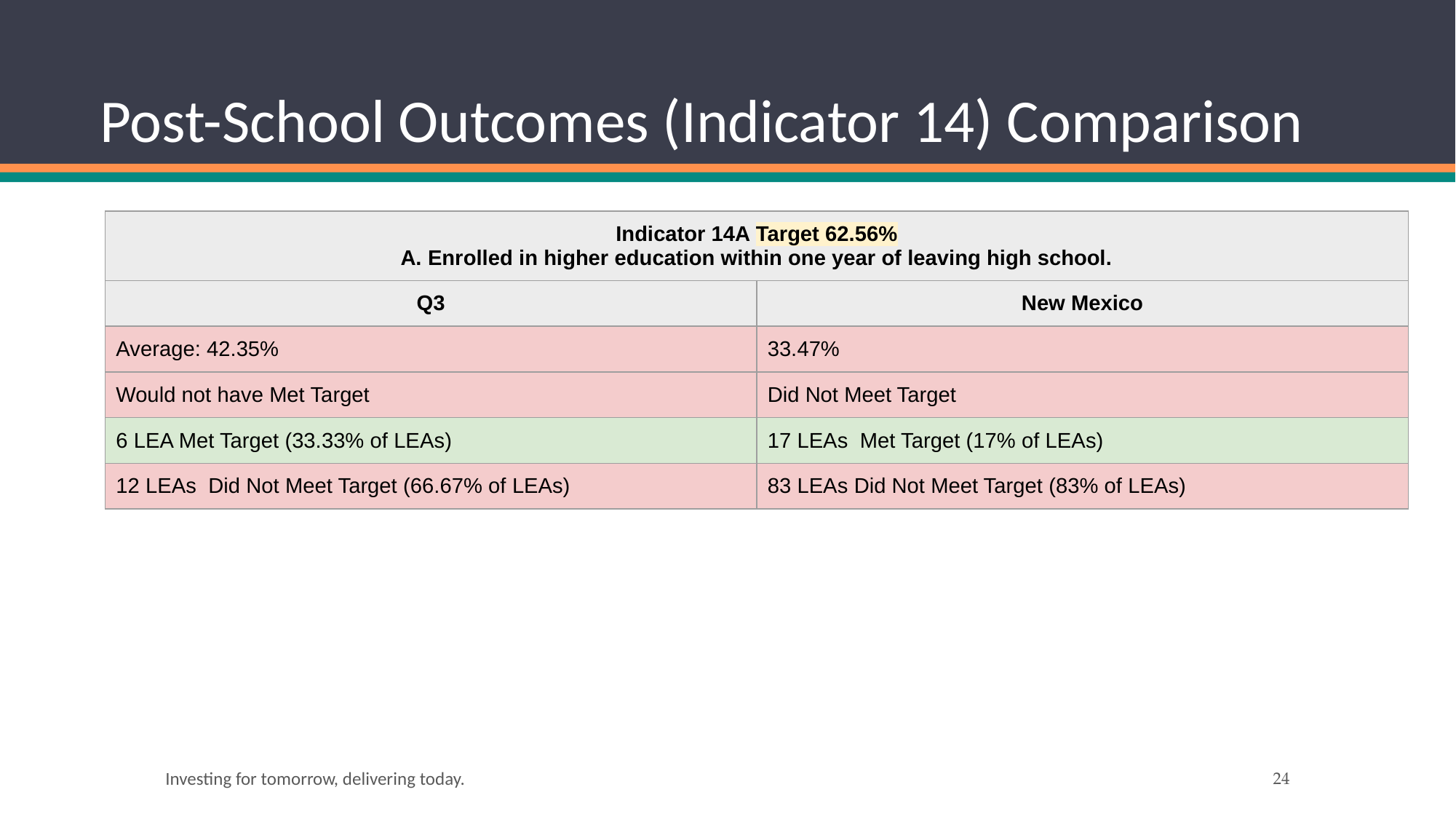

# Post-School Outcomes (Indicator 14) Comparison
| Indicator 14A Target 62.56% A. Enrolled in higher education within one year of leaving high school. |  |
| --- | --- |
| Q3 | New Mexico |
| Average: 42.35% | 33.47% |
| Would not have Met Target | Did Not Meet Target |
| 6 LEA Met Target (33.33% of LEAs) | 17 LEAs Met Target (17% of LEAs) |
| 12 LEAs Did Not Meet Target (66.67% of LEAs) | 83 LEAs Did Not Meet Target (83% of LEAs) |
Investing for tomorrow, delivering today.
24